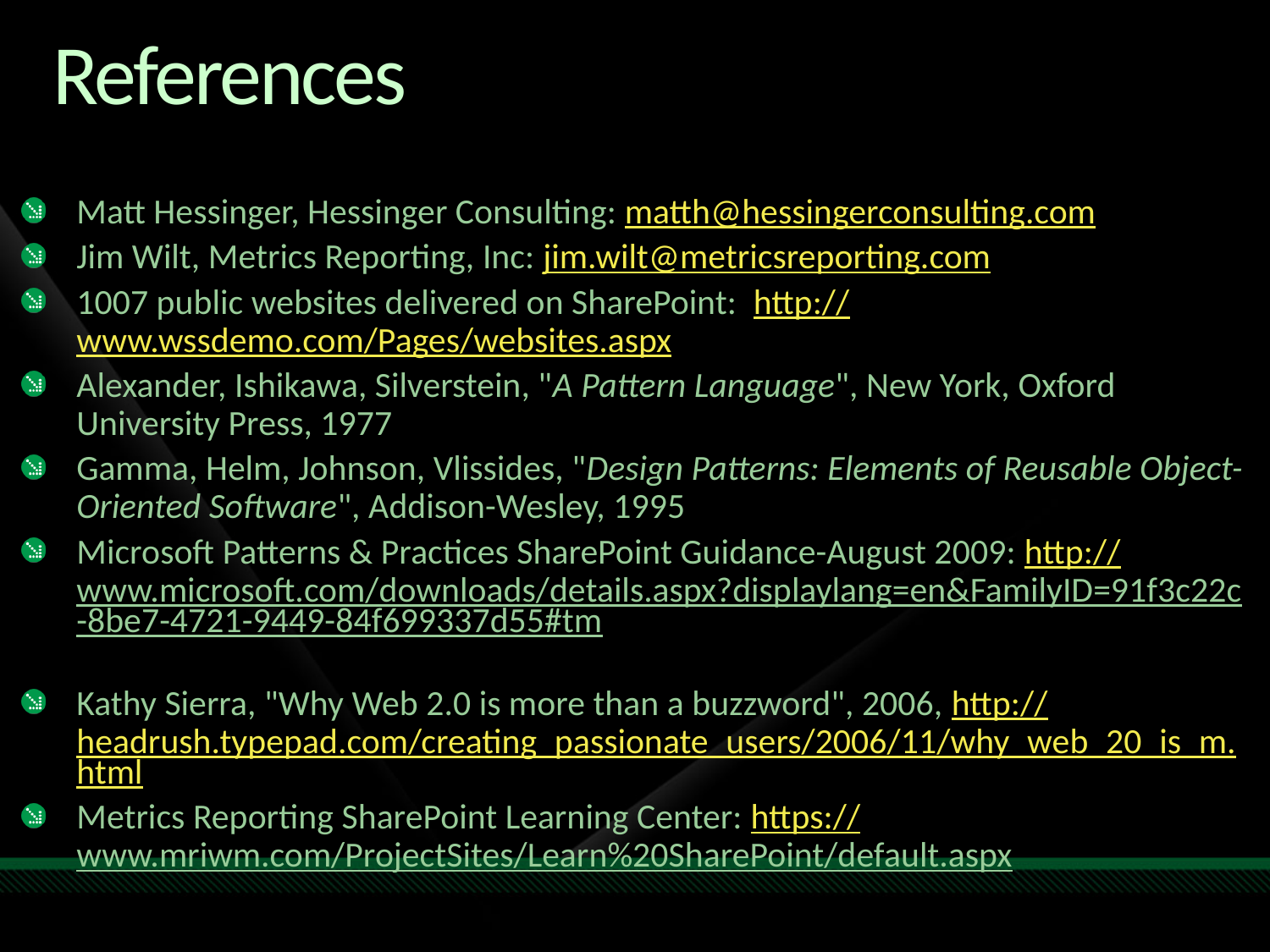

# References
Matt Hessinger, Hessinger Consulting: matth@hessingerconsulting.com
Jim Wilt, Metrics Reporting, Inc: jim.wilt@metricsreporting.com
1007 public websites delivered on SharePoint:  http://www.wssdemo.com/Pages/websites.aspx
Alexander, Ishikawa, Silverstein, "A Pattern Language", New York, Oxford University Press, 1977
Gamma, Helm, Johnson, Vlissides, "Design Patterns: Elements of Reusable Object-Oriented Software", Addison-Wesley, 1995
Microsoft Patterns & Practices SharePoint Guidance-August 2009: http://www.microsoft.com/downloads/details.aspx?displaylang=en&FamilyID=91f3c22c-8be7-4721-9449-84f699337d55#tm
Kathy Sierra, "Why Web 2.0 is more than a buzzword", 2006, http://headrush.typepad.com/creating_passionate_users/2006/11/why_web_20_is_m.html
Metrics Reporting SharePoint Learning Center: https://www.mriwm.com/ProjectSites/Learn%20SharePoint/default.aspx